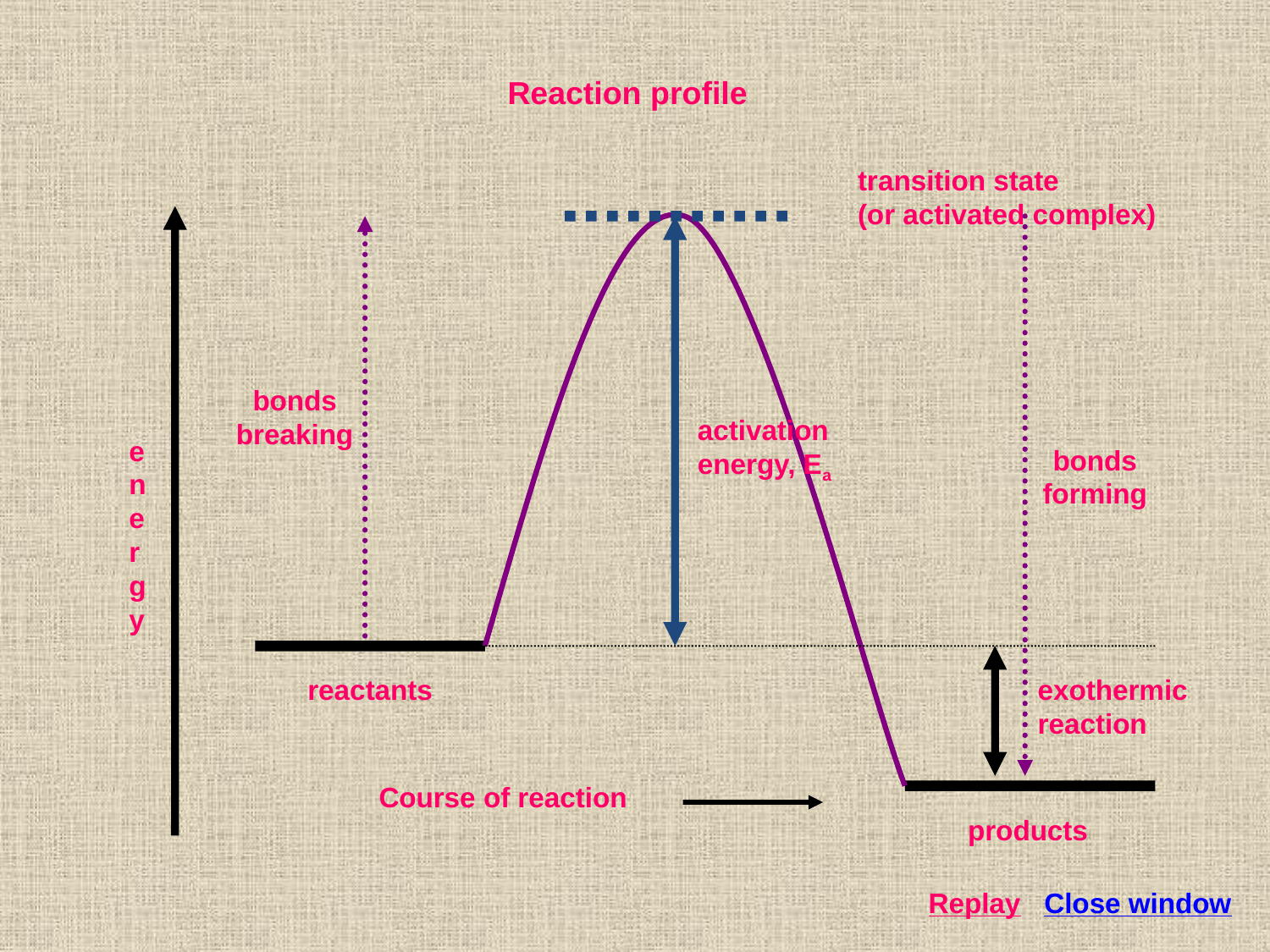

Reaction profile
transition state
(or activated complex)

energy

bonds breaking
activation energy, Ea
bonds forming

reactants
exothermic reaction
Course of reaction

products
Replay   Close window